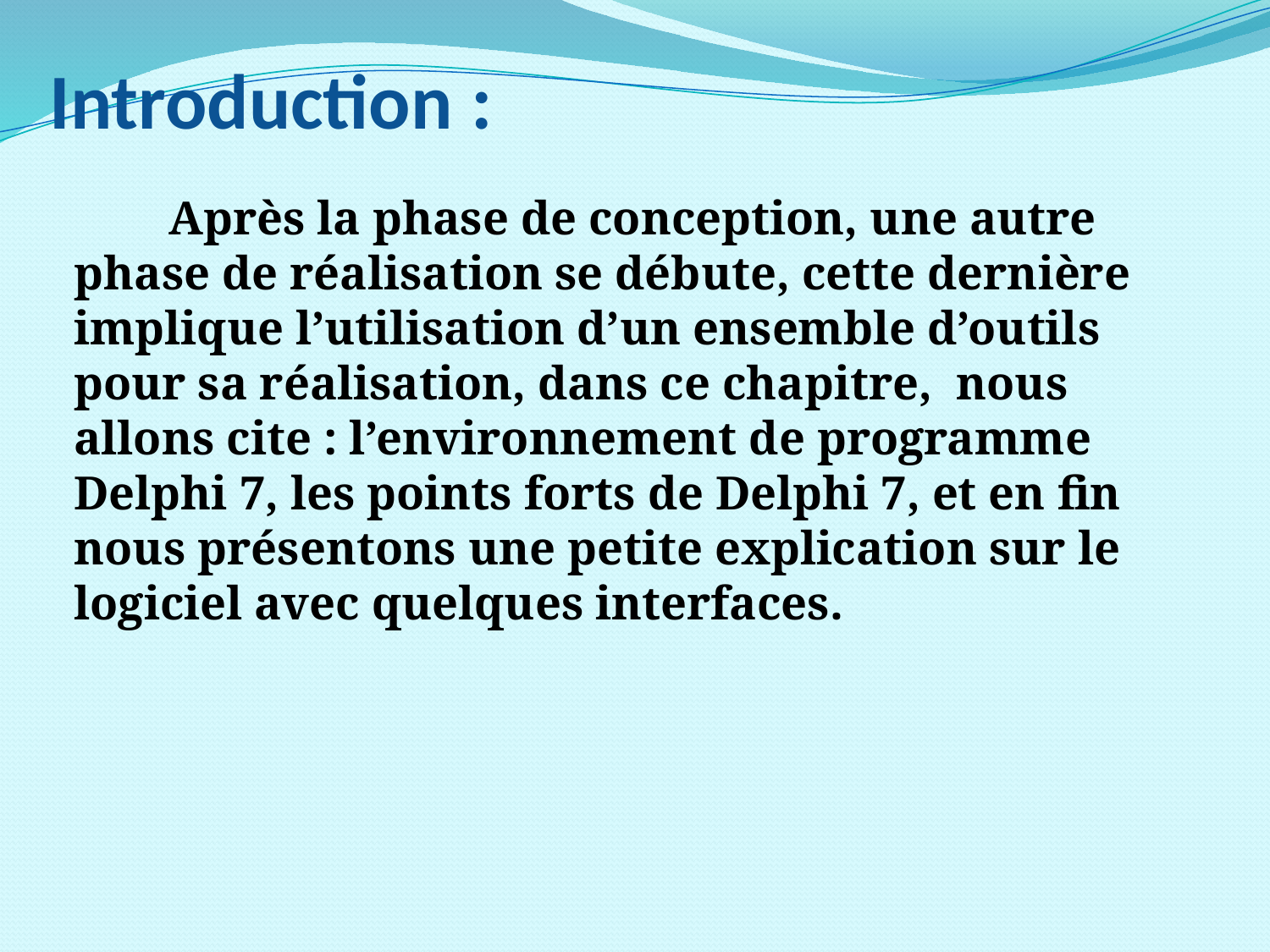

# Introduction :

        Après la phase de conception, une autre phase de réalisation se débute, cette dernière implique l’utilisation d’un ensemble d’outils pour sa réalisation, dans ce chapitre,  nous allons cite : l’environnement de programme Delphi 7, les points forts de Delphi 7, et en fin nous présentons une petite explication sur le logiciel avec quelques interfaces.